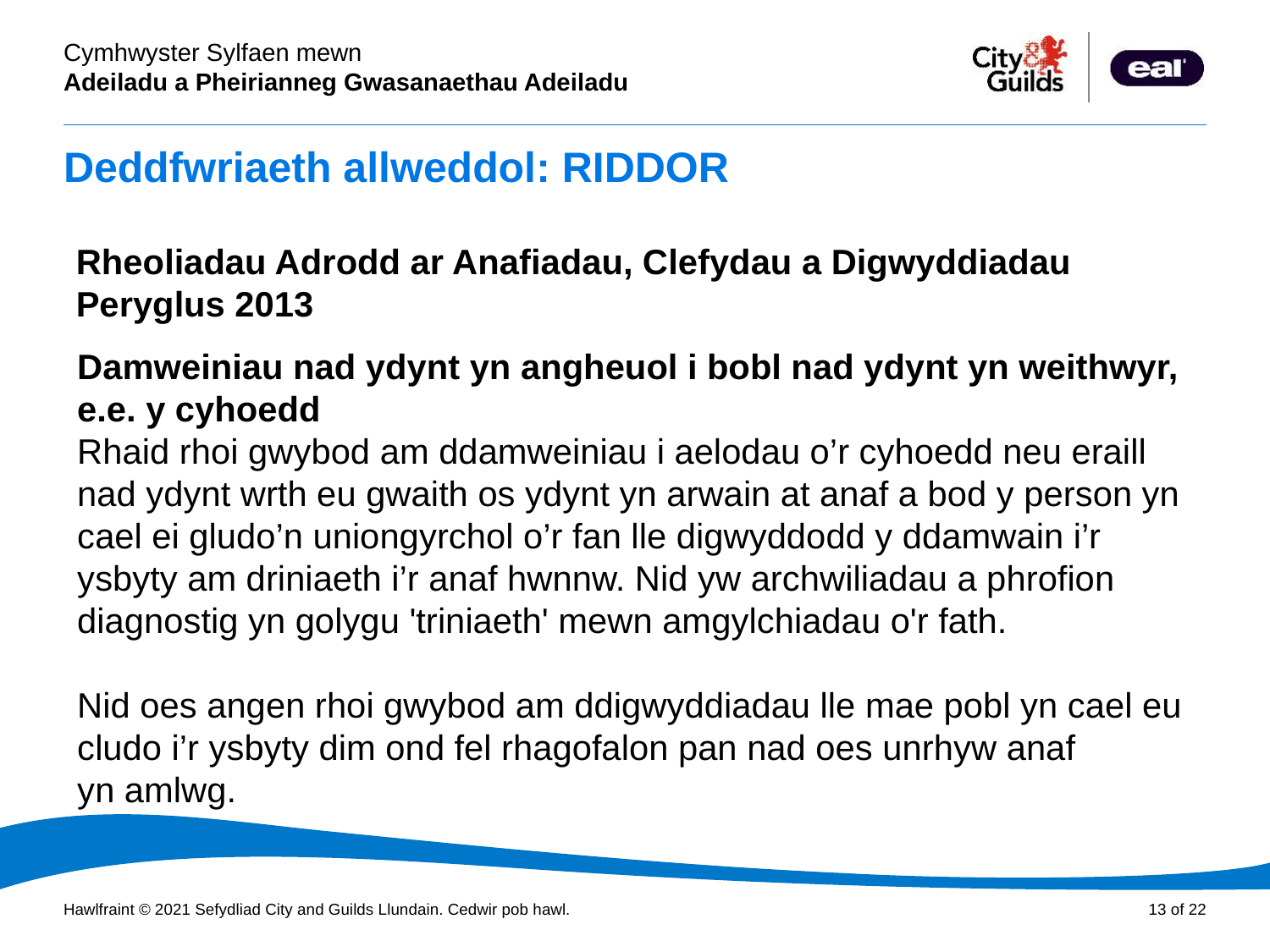

# Deddfwriaeth allweddol: RIDDOR
Rheoliadau Adrodd ar Anafiadau, Clefydau a Digwyddiadau Peryglus 2013
Damweiniau nad ydynt yn angheuol i bobl nad ydynt yn weithwyr,
e.e. y cyhoedd
Rhaid rhoi gwybod am ddamweiniau i aelodau o’r cyhoedd neu eraill nad ydynt wrth eu gwaith os ydynt yn arwain at anaf a bod y person yn cael ei gludo’n uniongyrchol o’r fan lle digwyddodd y ddamwain i’r ysbyty am driniaeth i’r anaf hwnnw. Nid yw archwiliadau a phrofion diagnostig yn golygu 'triniaeth' mewn amgylchiadau o'r fath.

Nid oes angen rhoi gwybod am ddigwyddiadau lle mae pobl yn cael eu cludo i’r ysbyty dim ond fel rhagofalon pan nad oes unrhyw anaf
yn amlwg.